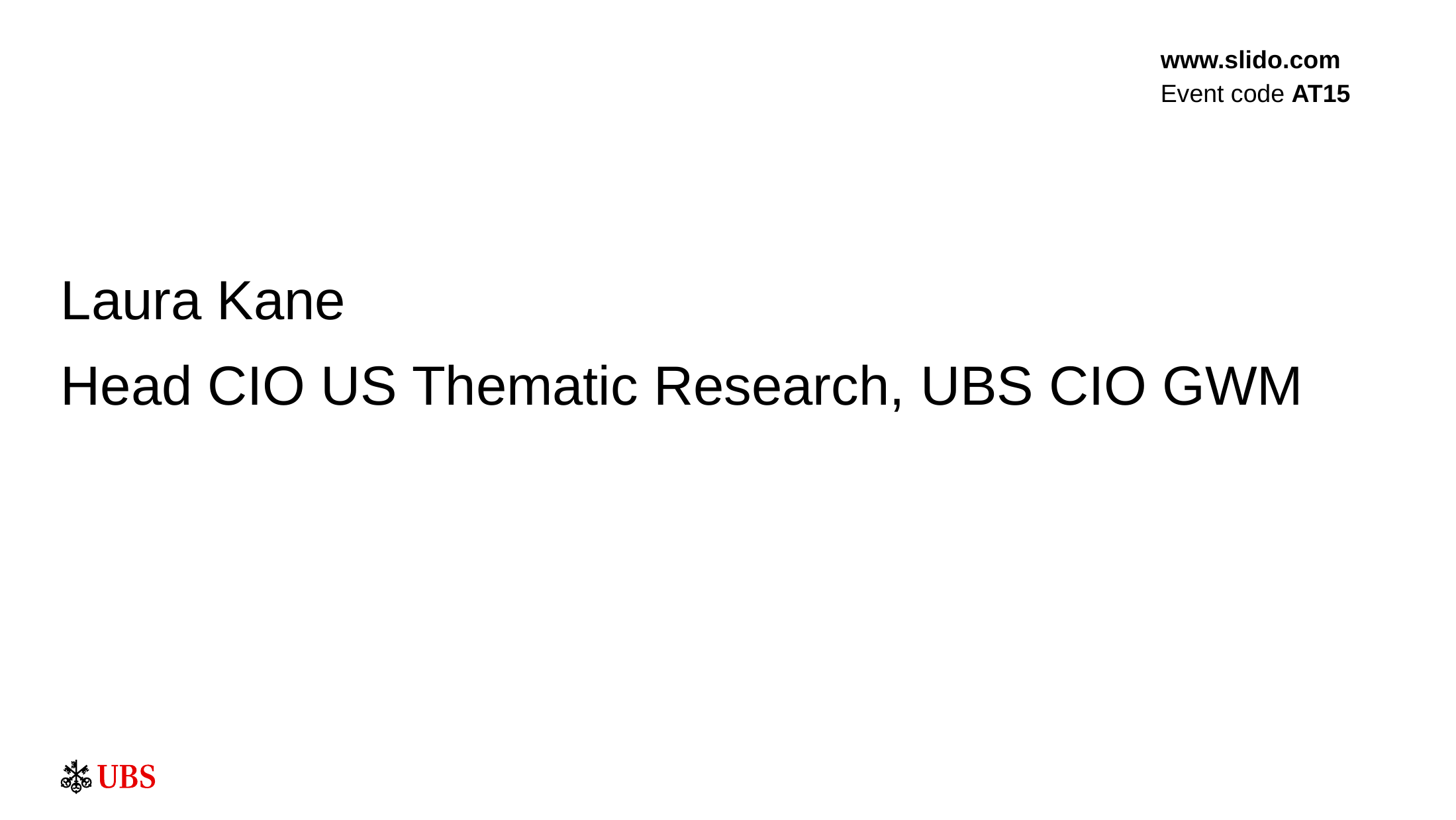

www.slido.com
Event code AT15
Laura Kane
Head CIO US Thematic Research, UBS CIO GWM